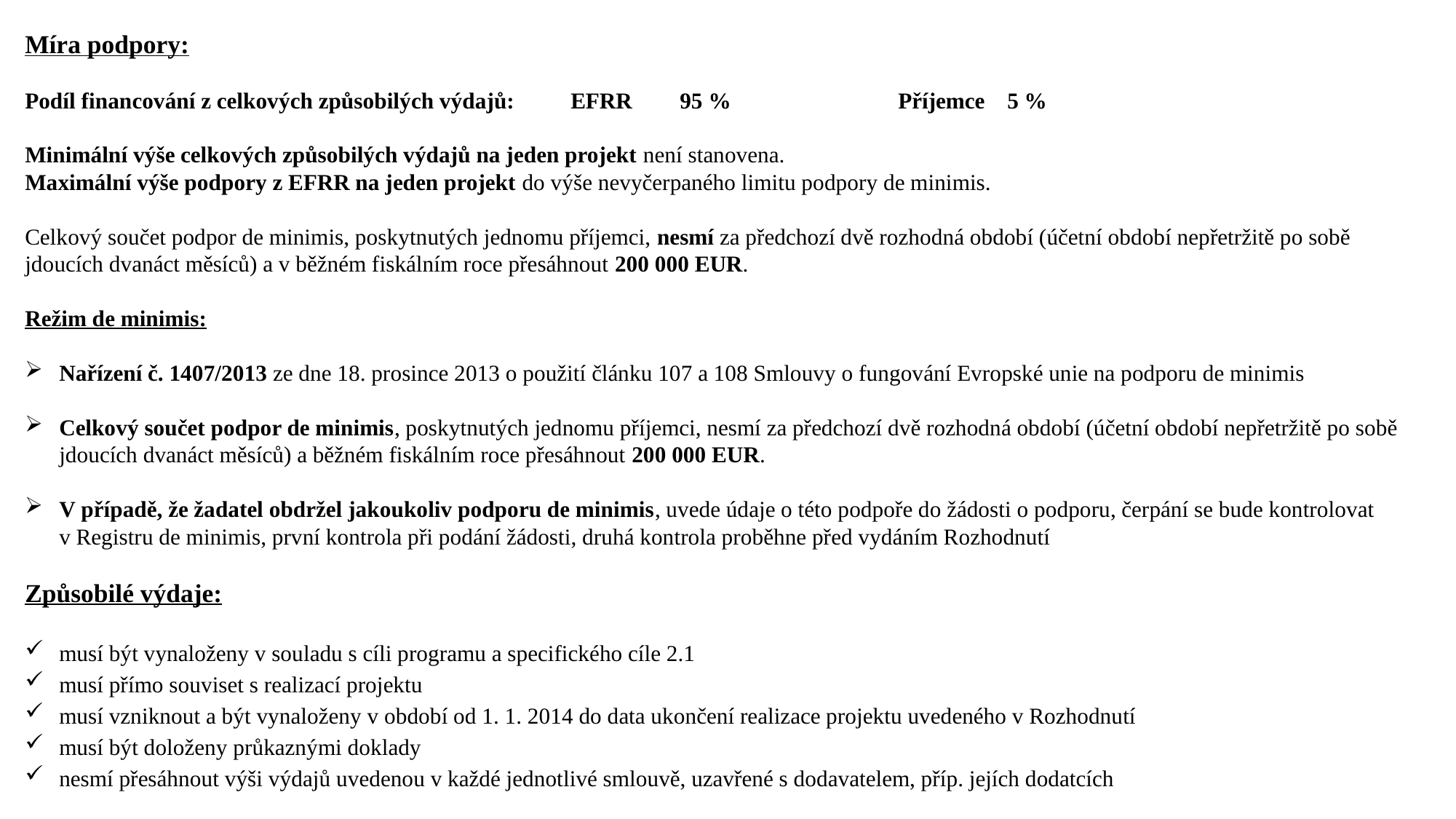

Míra podpory:

Podíl financování z celkových způsobilých výdajů:	EFRR	95 %		Příjemce	5 %

Minimální výše celkových způsobilých výdajů na jeden projekt není stanovena.
Maximální výše podpory z EFRR na jeden projekt do výše nevyčerpaného limitu podpory de minimis.

Celkový součet podpor de minimis, poskytnutých jednomu příjemci, nesmí za předchozí dvě rozhodná období (účetní období nepřetržitě po sobě jdoucích dvanáct měsíců) a v běžném fiskálním roce přesáhnout 200 000 EUR.

Režim de minimis:

Nařízení č. 1407/2013 ze dne 18. prosince 2013 o použití článku 107 a 108 Smlouvy o fungování Evropské unie na podporu de minimis

Celkový součet podpor de minimis, poskytnutých jednomu příjemci, nesmí za předchozí dvě rozhodná období (účetní období nepřetržitě po sobě jdoucích dvanáct měsíců) a běžném fiskálním roce přesáhnout 200 000 EUR.

V případě, že žadatel obdržel jakoukoliv podporu de minimis, uvede údaje o této podpoře do žádosti o podporu, čerpání se bude kontrolovat v Registru de minimis, první kontrola při podání žádosti, druhá kontrola proběhne před vydáním Rozhodnutí

Způsobilé výdaje:

musí být vynaloženy v souladu s cíli programu a specifického cíle 2.1
musí přímo souviset s realizací projektu
musí vzniknout a být vynaloženy v období od 1. 1. 2014 do data ukončení realizace projektu uvedeného v Rozhodnutí
musí být doloženy průkaznými doklady
nesmí přesáhnout výši výdajů uvedenou v každé jednotlivé smlouvě, uzavřené s dodavatelem, příp. jejích dodatcích